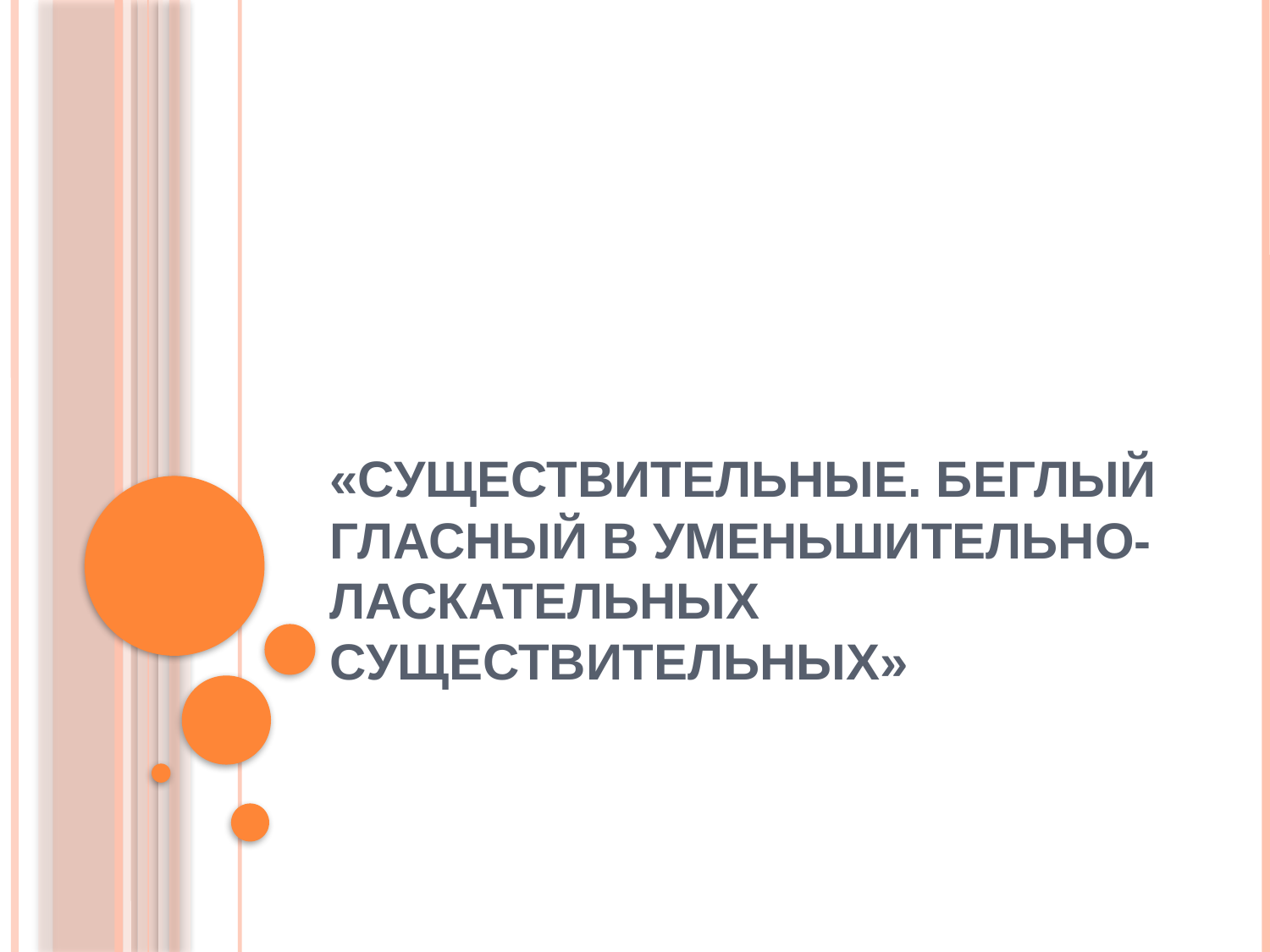

# «Существительные. Беглый гласный в уменьшительно-ласкательных существительных»